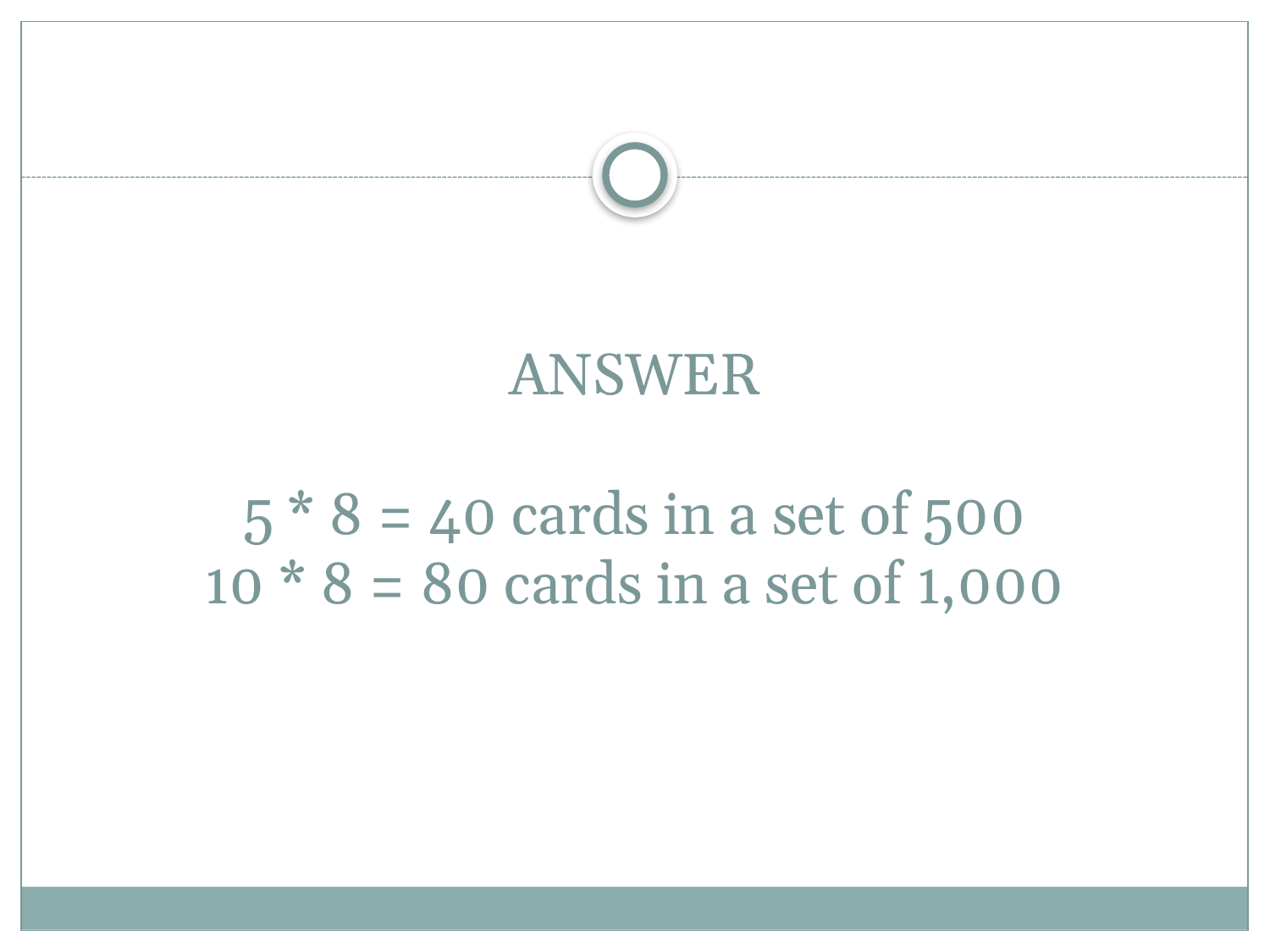

# ANSWER 5 * 8 = 40 cards in a set of 500 10 * 8 = 80 cards in a set of 1,000